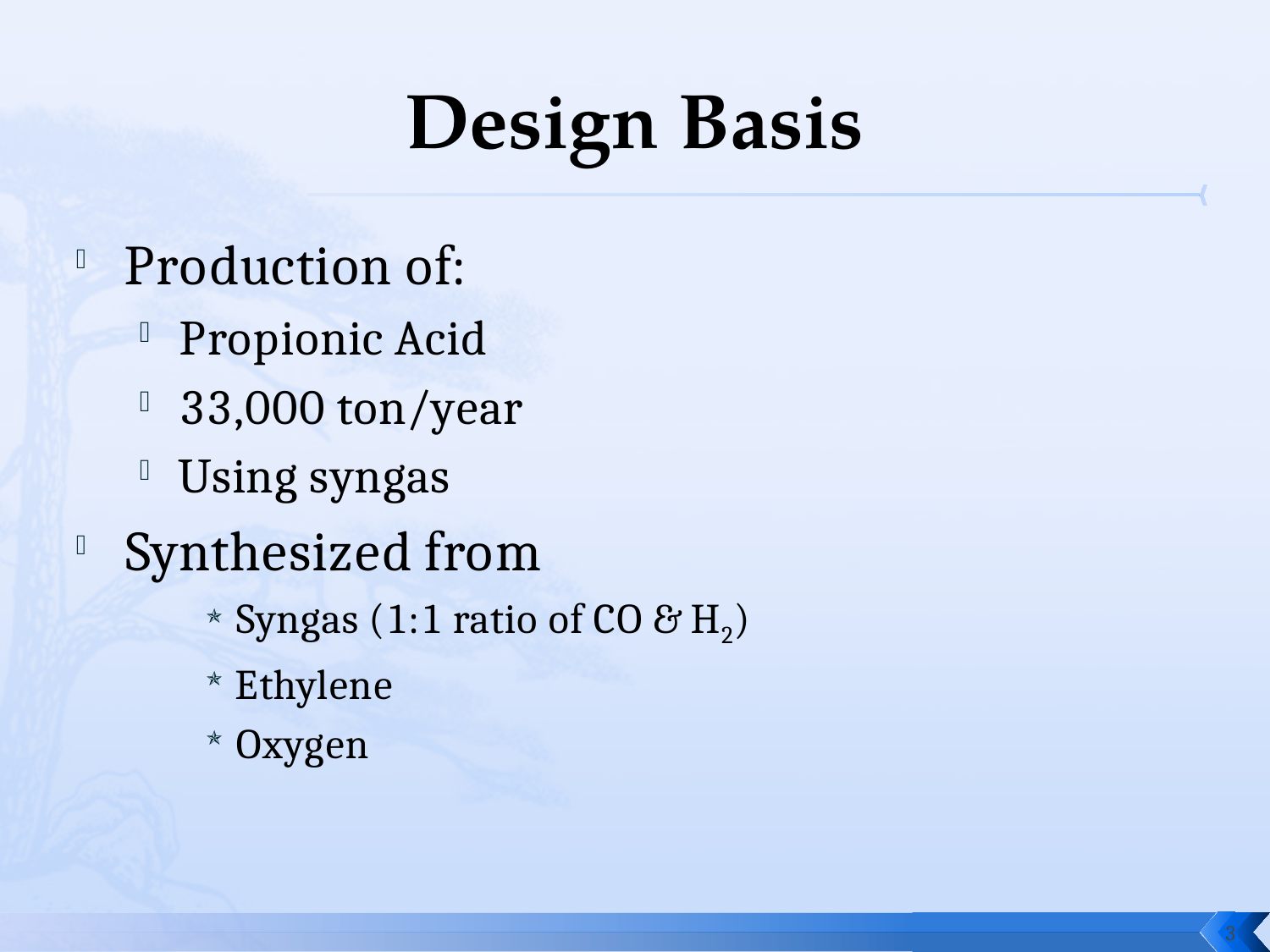

# Design Basis
Production of:
Propionic Acid
33,000 ton/year
Using syngas
Synthesized from
Syngas (1:1 ratio of CO & H2)
Ethylene
Oxygen

3